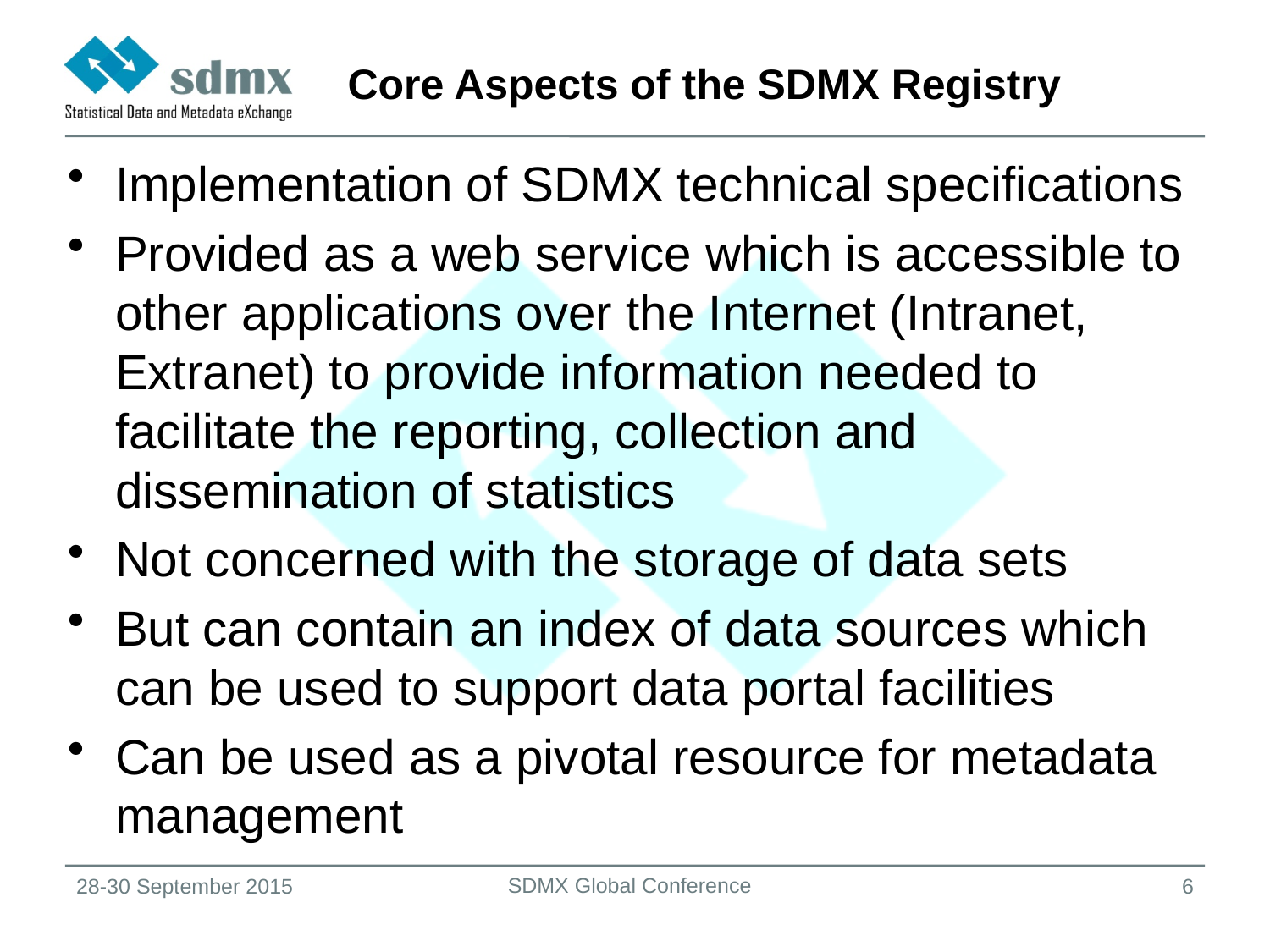

# Core Aspects of the SDMX Registry
Implementation of SDMX technical specifications
Provided as a web service which is accessible to other applications over the Internet (Intranet, Extranet) to provide information needed to facilitate the reporting, collection and dissemination of statistics
Not concerned with the storage of data sets
But can contain an index of data sources which can be used to support data portal facilities
Can be used as a pivotal resource for metadata management

SDMX Global Conference
28-30 September 2015
6